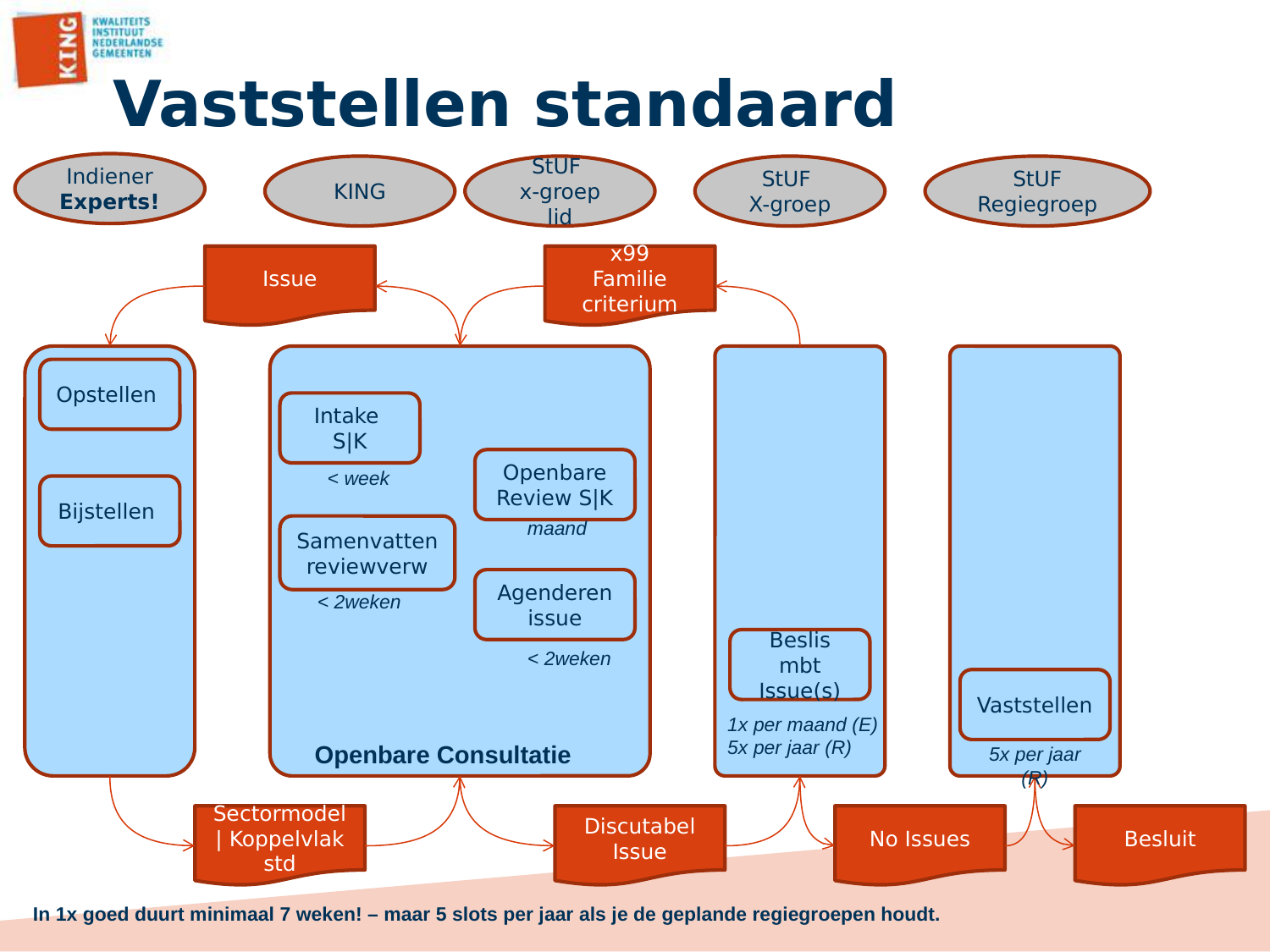

# Vaststellen standaard
Indiener
Experts!
KING
StUF
x-groep lid
StUF
X-groep
StUF Regiegroep
Issue
x99
Familie criterium

Opstellen
Intake
S|K
Openbare
Review S|K
< week
Bijstellen
maand
Samenvatten
reviewverw
Agenderen
issue
< 2weken
Beslis mbt
Issue(s)
< 2weken
Vaststellen
1x per maand (E)
5x per jaar (R)
Openbare Consultatie
5x per jaar (R)
Sectormodel | Koppelvlak std
Discutabel
Issue
No Issues
Besluit
In 1x goed duurt minimaal 7 weken! – maar 5 slots per jaar als je de geplande regiegroepen houdt.